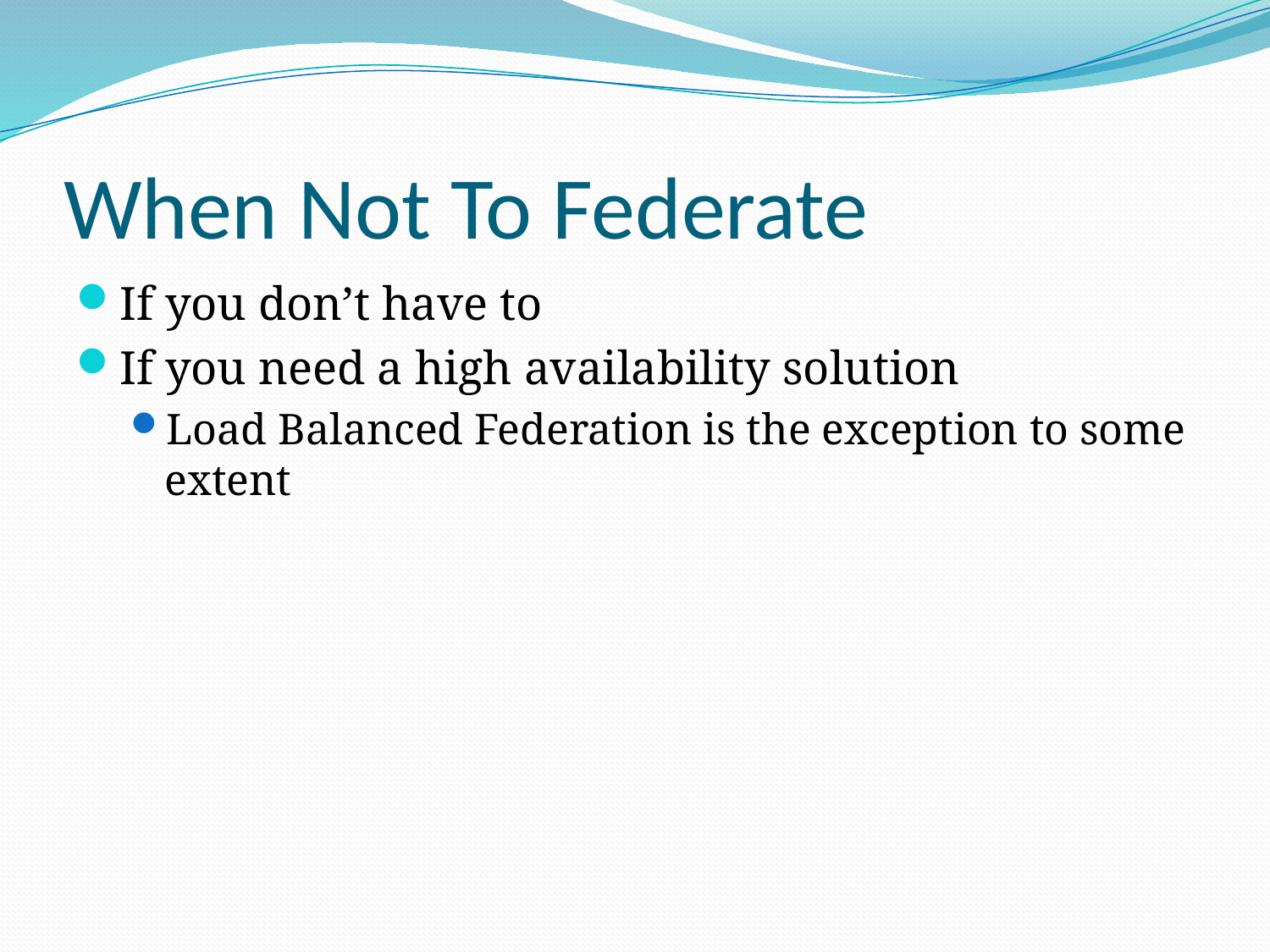

# When Not To Federate
If you don’t have to
If you need a high availability solution
Load Balanced Federation is the exception to some extent